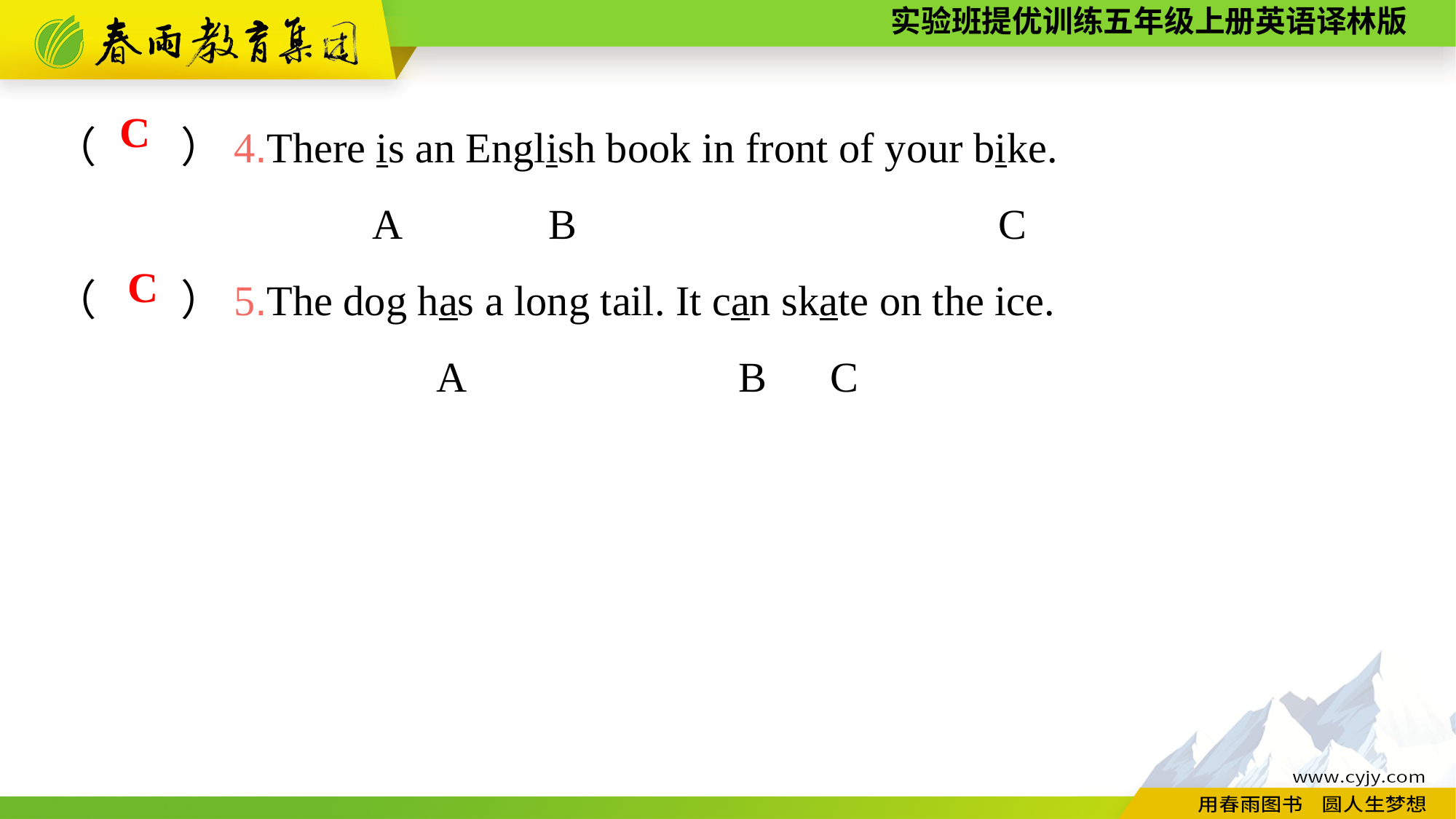

（　　）4.There is an English book in front of your bike.
A              B                                        C
（　　）5.The dog has a long tail. It can skate on the ice.
A                          B      C
C
C